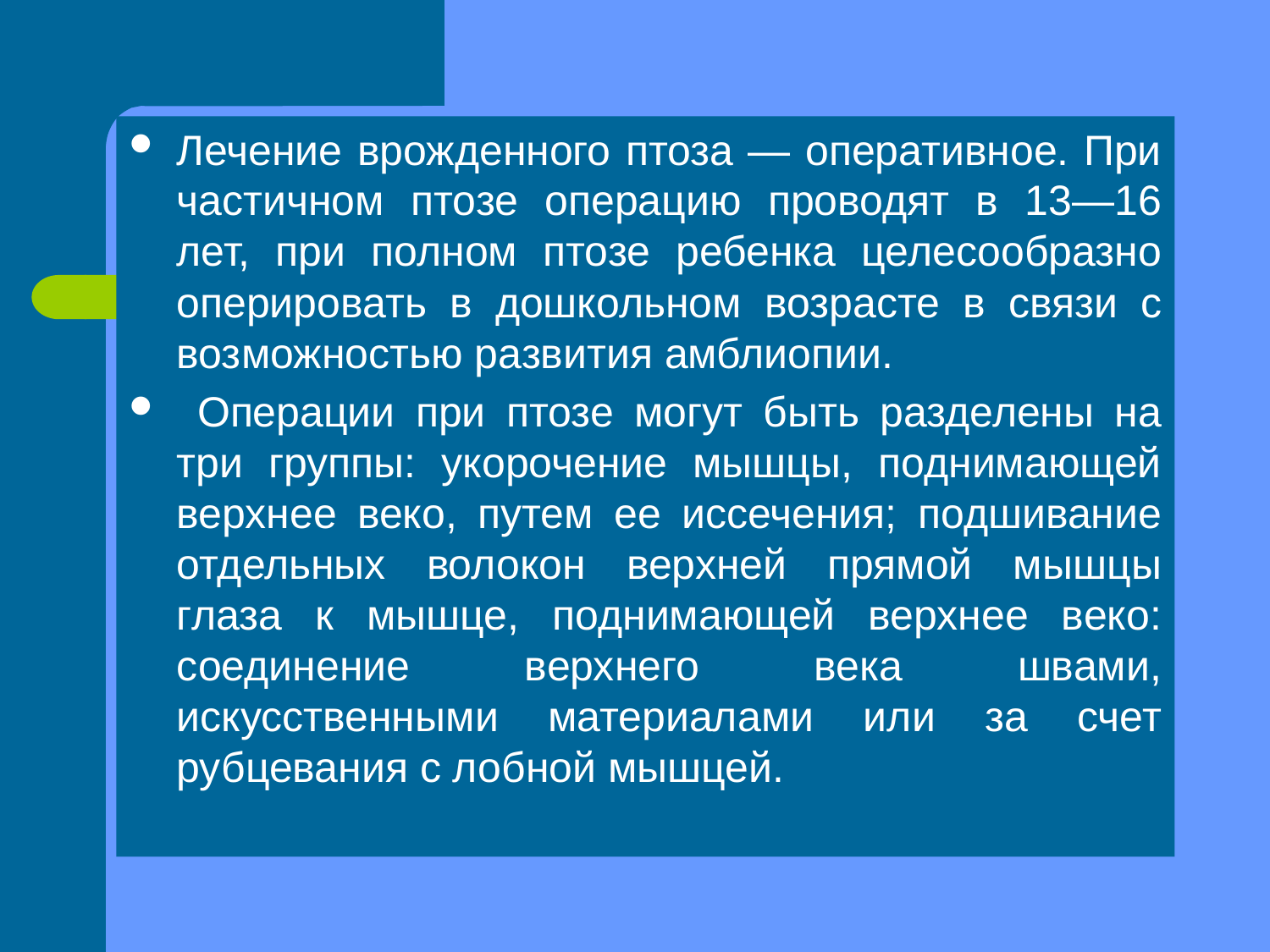

Лечение врожденного птоза — оперативное. При частичном птозе операцию проводят в 13—16 лет, при полном птозе ребенка целесообразно оперировать в дошкольном возрасте в связи с возможностью развития амблиопии.
 Операции при птозе могут быть разделены на три группы: укорочение мышцы, поднимающей верхнее веко, путем ее иссечения; подшивание отдельных волокон верхней прямой мышцы глаза к мышце, поднимающей верхнее веко: соединение верхнего века швами, искусственными материалами или за счет рубцевания с лобной мышцей.